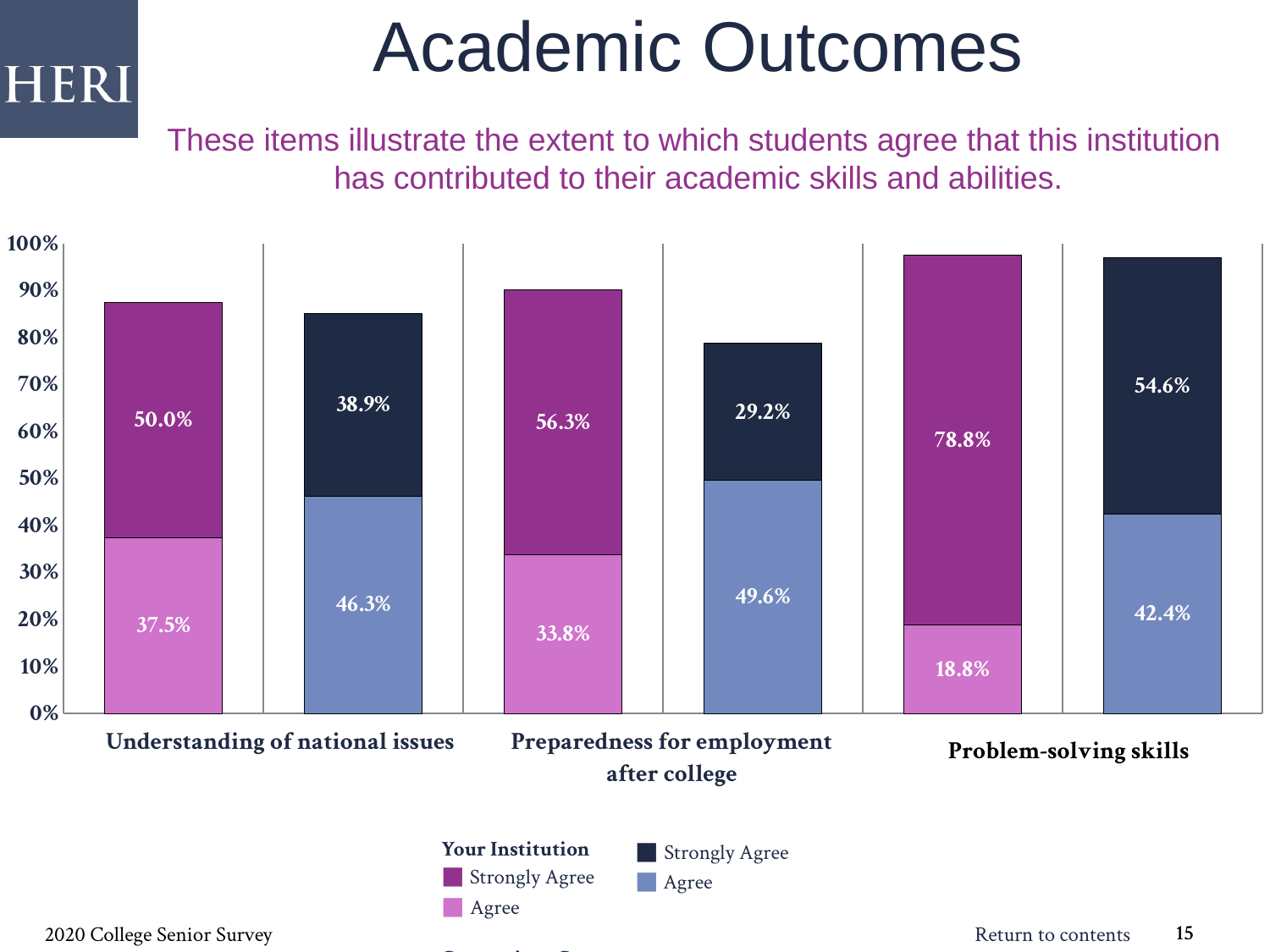

Academic Outcomes
These items illustrate the extent to which students agree that this institution
has contributed to their academic skills and abilities.

### Chart

| Category |  Agree | Strongly Agree |
|---|---|---|
| Understanding of national issues | 0.375 | 0.5 |
| comp | 0.463 | 0.389 |
| Preparedness for employment after college | 0.338 | 0.563 |
| comp | 0.496 | 0.292 |
| Problem solving skills | 0.188 | 0.788 |
| comp | 0.424 | 0.546 |
| Understanding of national issues |
| --- |
| Preparedness for employment after college |
| --- |
| Problem-solving skills |
| --- |
Your Institution
■ Strongly Agree
■ Agree

Comparison Group
■ Strongly Agree
■ Agree

2020 College Senior Survey
15
15